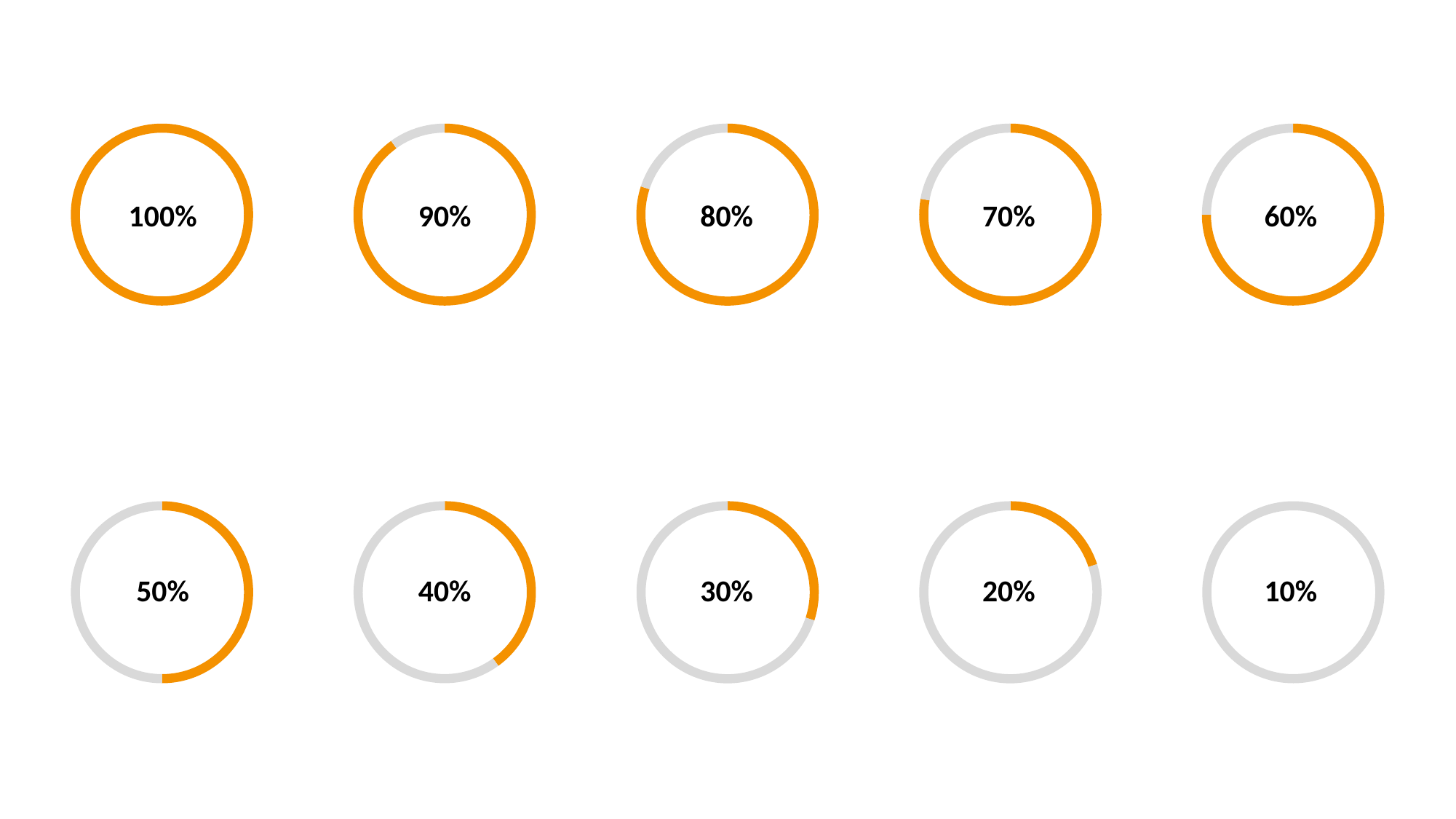

100%
90%
80%
70%
60%

50%
40%
30%
20%
10%